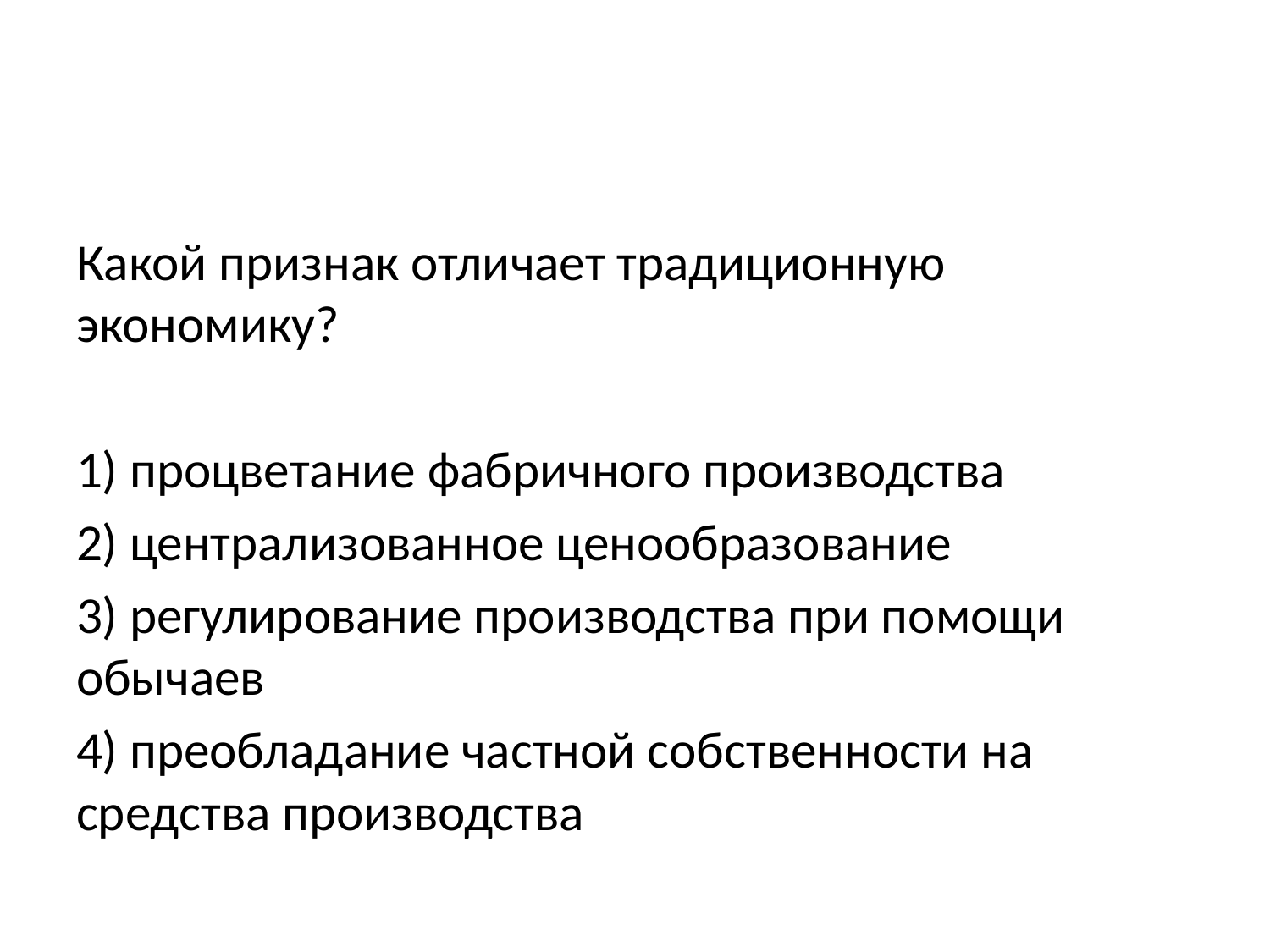

#
Какой признак отличает традиционную экономику?

1) процветание фабричного производства
2) централизованное ценообразование
3) регулирование производства при помощи обычаев
4) преобладание частной собственности на средства производства